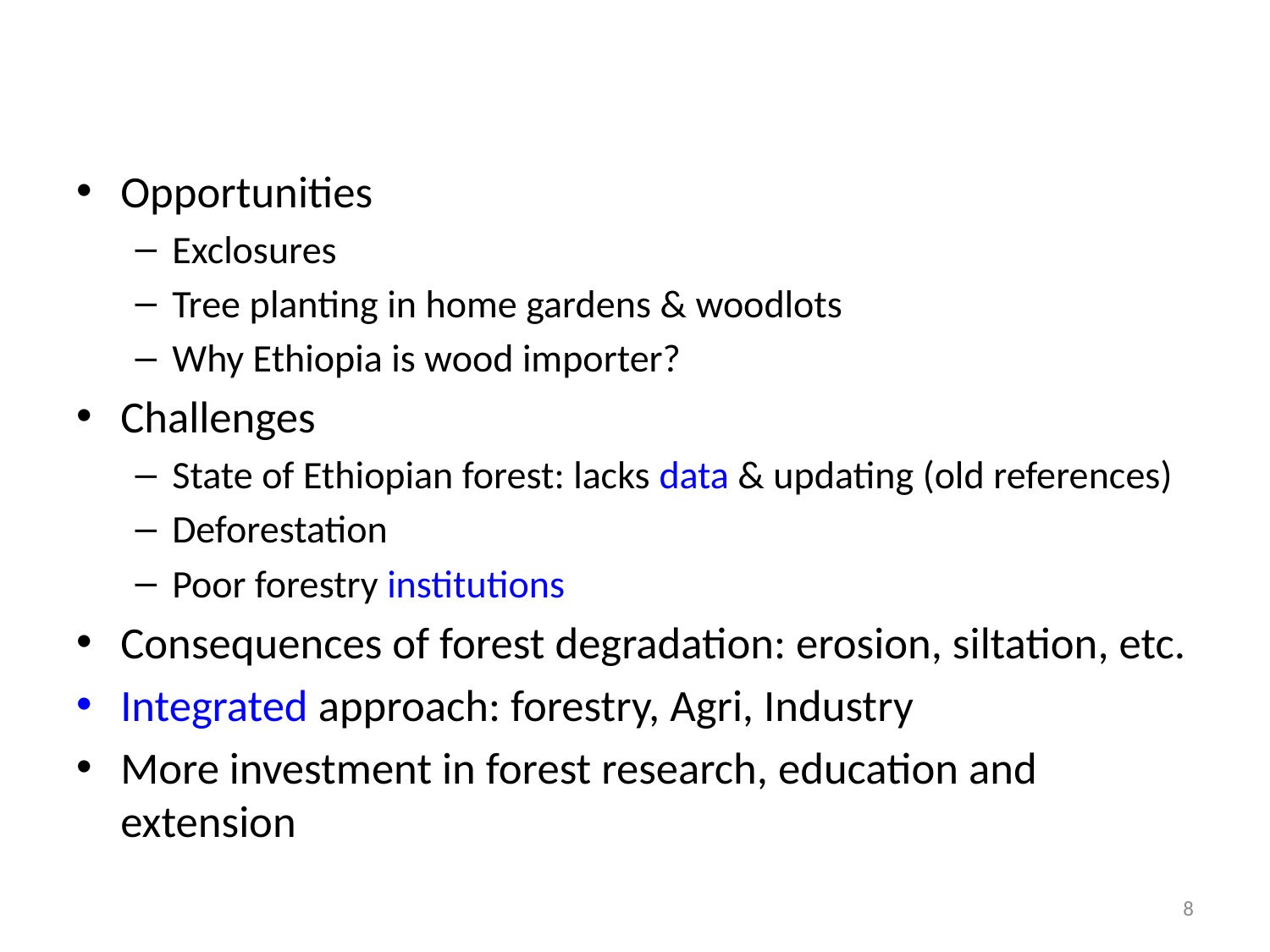

#
Opportunities
Exclosures
Tree planting in home gardens & woodlots
Why Ethiopia is wood importer?
Challenges
State of Ethiopian forest: lacks data & updating (old references)
Deforestation
Poor forestry institutions
Consequences of forest degradation: erosion, siltation, etc.
Integrated approach: forestry, Agri, Industry
More investment in forest research, education and extension
8